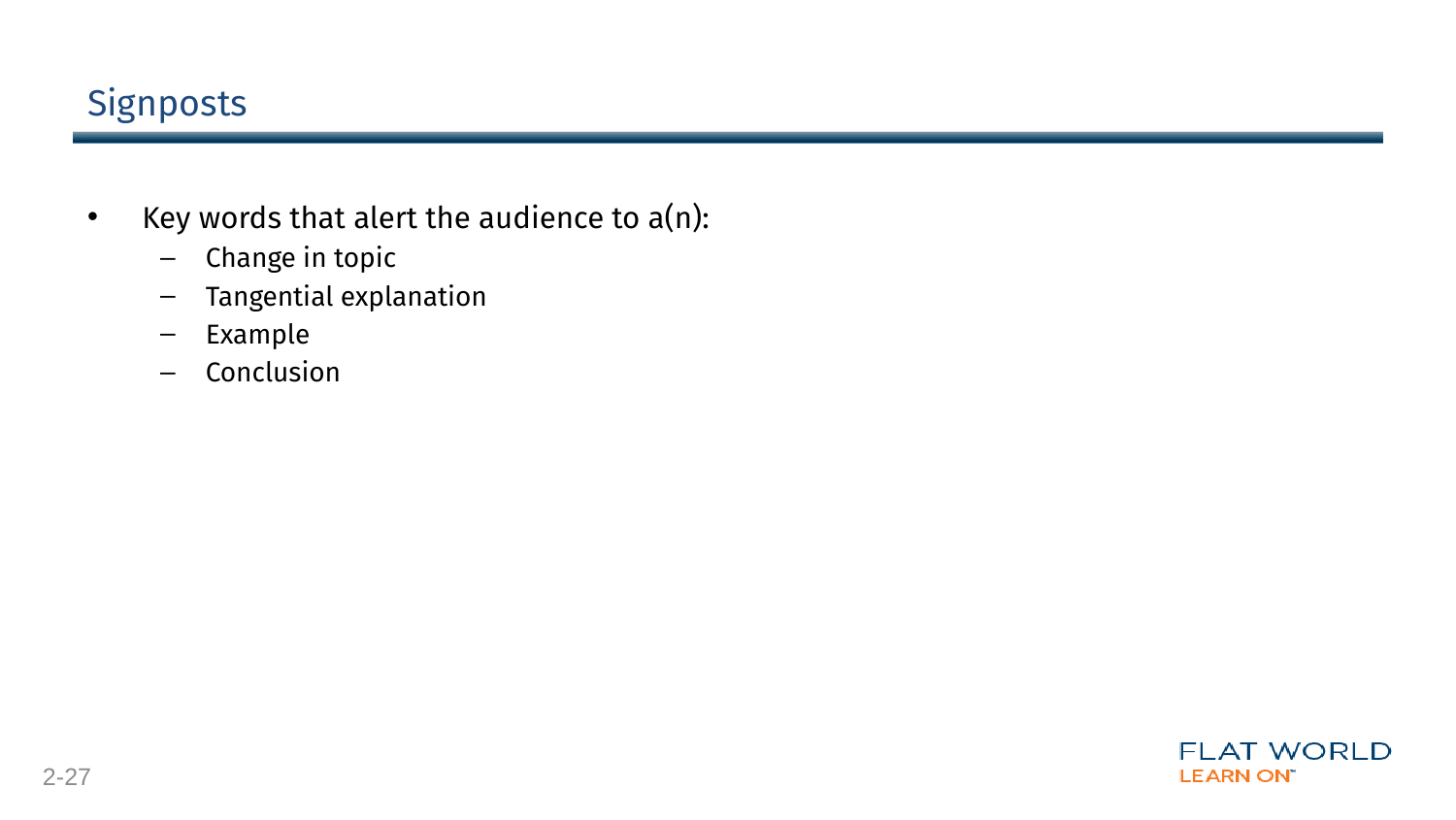

# Signposts
Key words that alert the audience to a(n):
Change in topic
Tangential explanation
Example
Conclusion

2-27